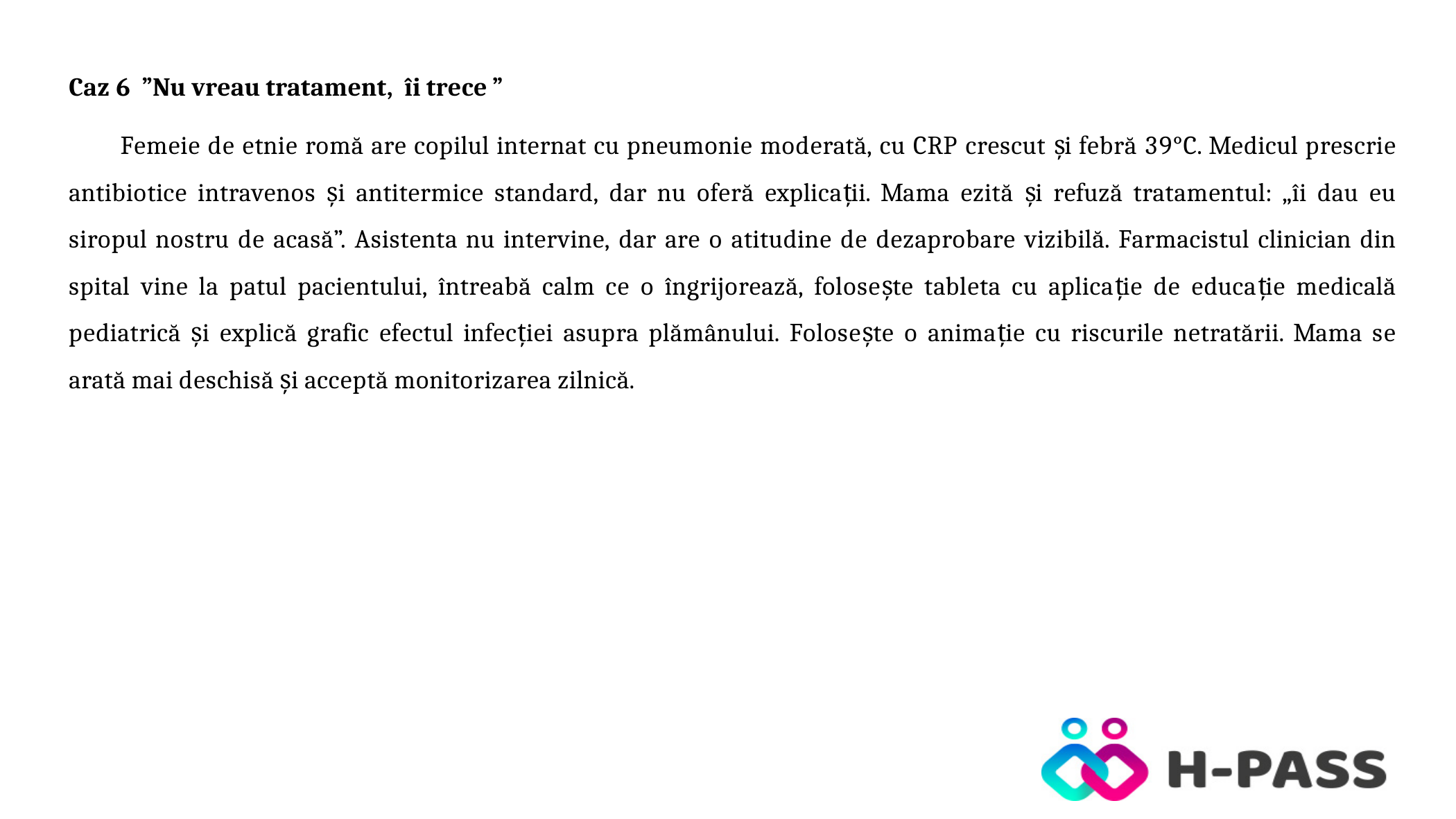

Caz 6  ”Nu vreau tratament,  îi trece ”
Femeie de etnie romă are copilul internat cu pneumonie moderată, cu CRP crescut și febră 39°C. Medicul prescrie antibiotice intravenos și antitermice standard, dar nu oferă explicații. Mama ezită și refuză tratamentul: „îi dau eu siropul nostru de acasă”. Asistenta nu intervine, dar are o atitudine de dezaprobare vizibilă. Farmacistul clinician din spital vine la patul pacientului, întreabă calm ce o îngrijorează, folosește tableta cu aplicație de educație medicală pediatrică și explică grafic efectul infecției asupra plămânului. Folosește o animație cu riscurile netratării. Mama se arată mai deschisă și acceptă monitorizarea zilnică.